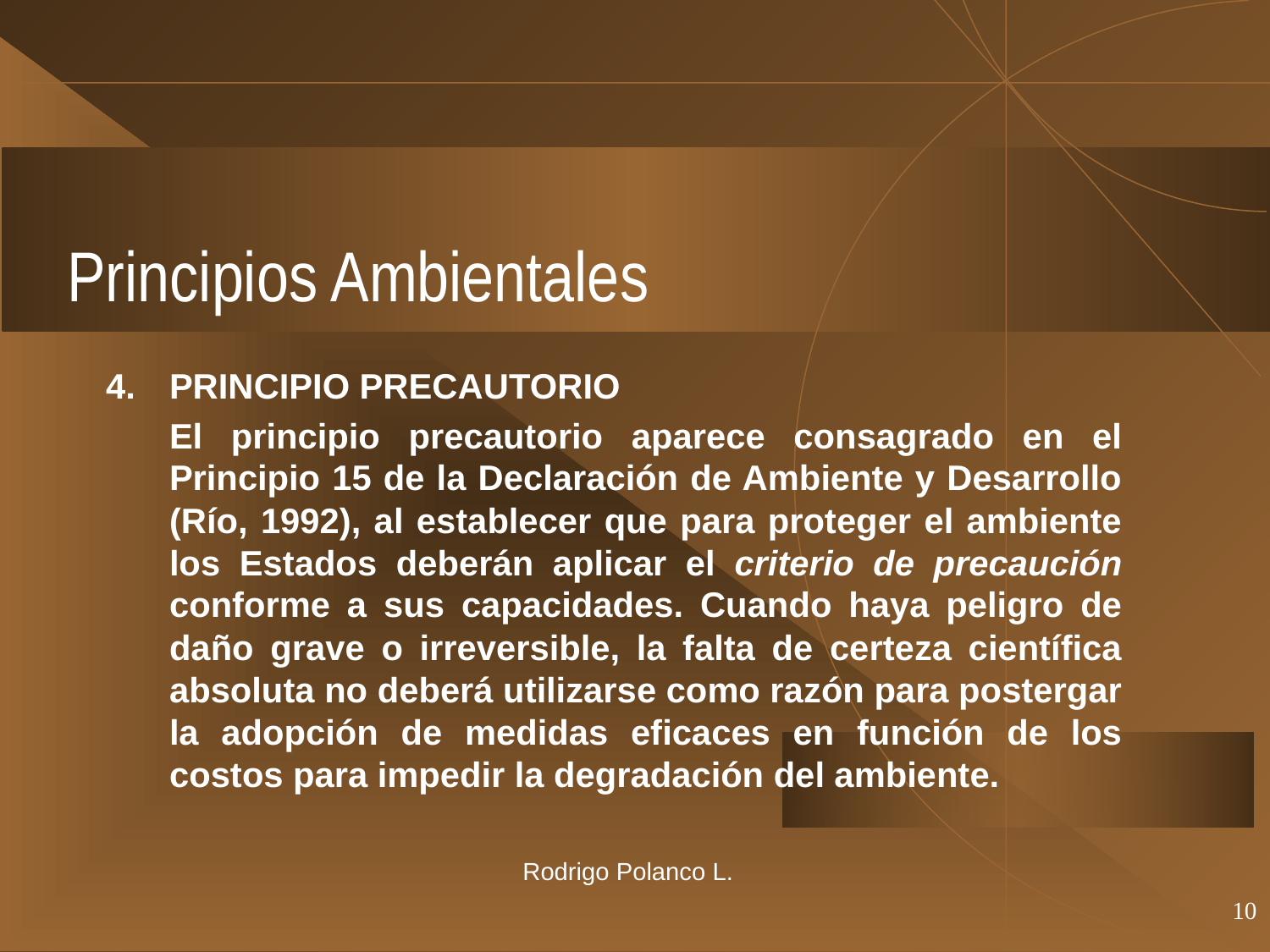

# Principios Ambientales
4.	PRINCIPIO PRECAUTORIO
	El principio precautorio aparece consagrado en el Principio 15 de la Declaración de Ambiente y Desarrollo (Río, 1992), al establecer que para proteger el ambiente los Estados deberán aplicar el criterio de precaución conforme a sus capacidades. Cuando haya peligro de daño grave o irreversible, la falta de certeza científica absoluta no deberá utilizarse como razón para postergar la adopción de medidas eficaces en función de los costos para impedir la degradación del ambiente.
Rodrigo Polanco L.
10